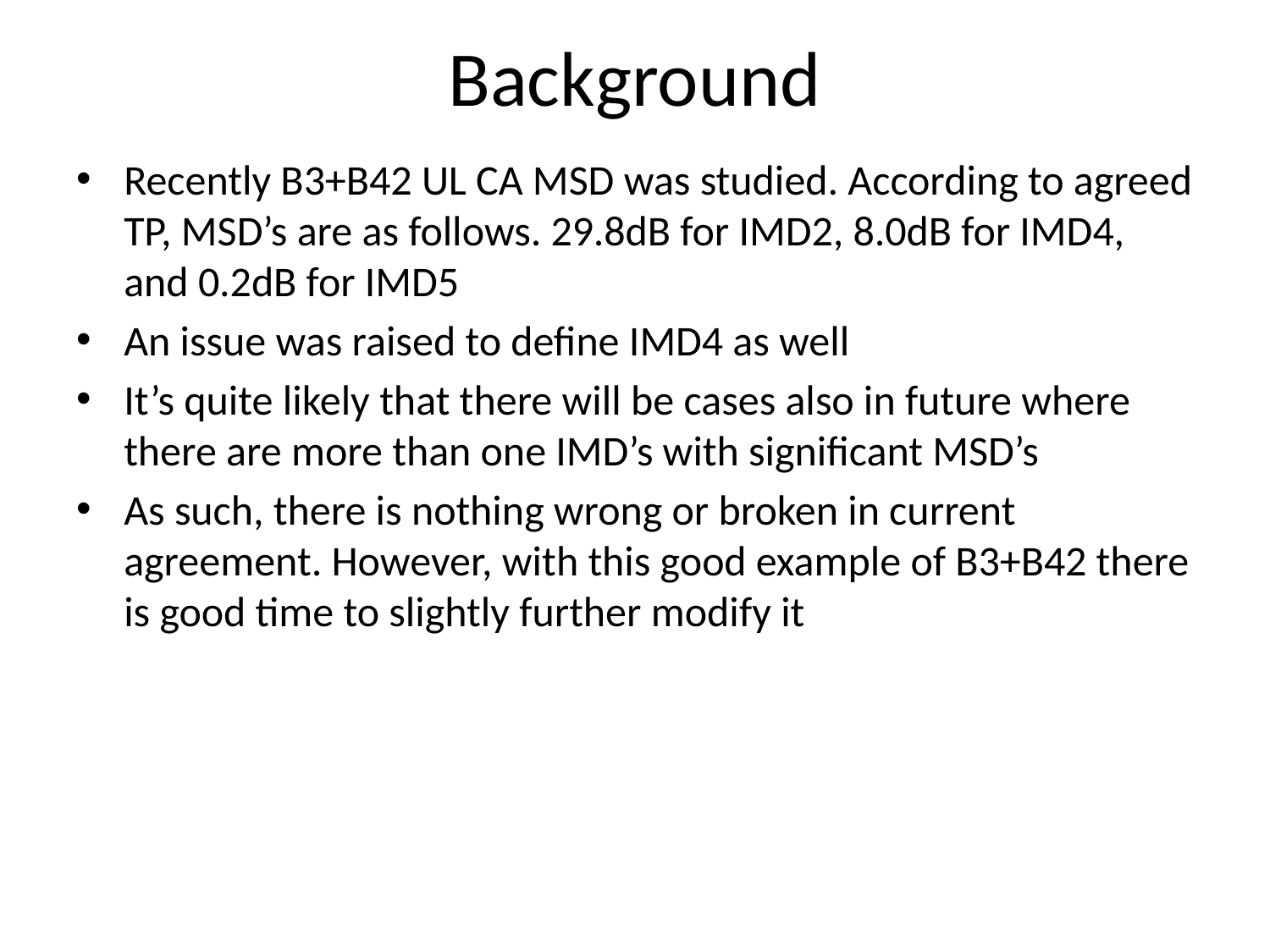

# Background
Recently B3+B42 UL CA MSD was studied. According to agreed TP, MSD’s are as follows. 29.8dB for IMD2, 8.0dB for IMD4, and 0.2dB for IMD5
An issue was raised to define IMD4 as well
It’s quite likely that there will be cases also in future where there are more than one IMD’s with significant MSD’s
As such, there is nothing wrong or broken in current agreement. However, with this good example of B3+B42 there is good time to slightly further modify it